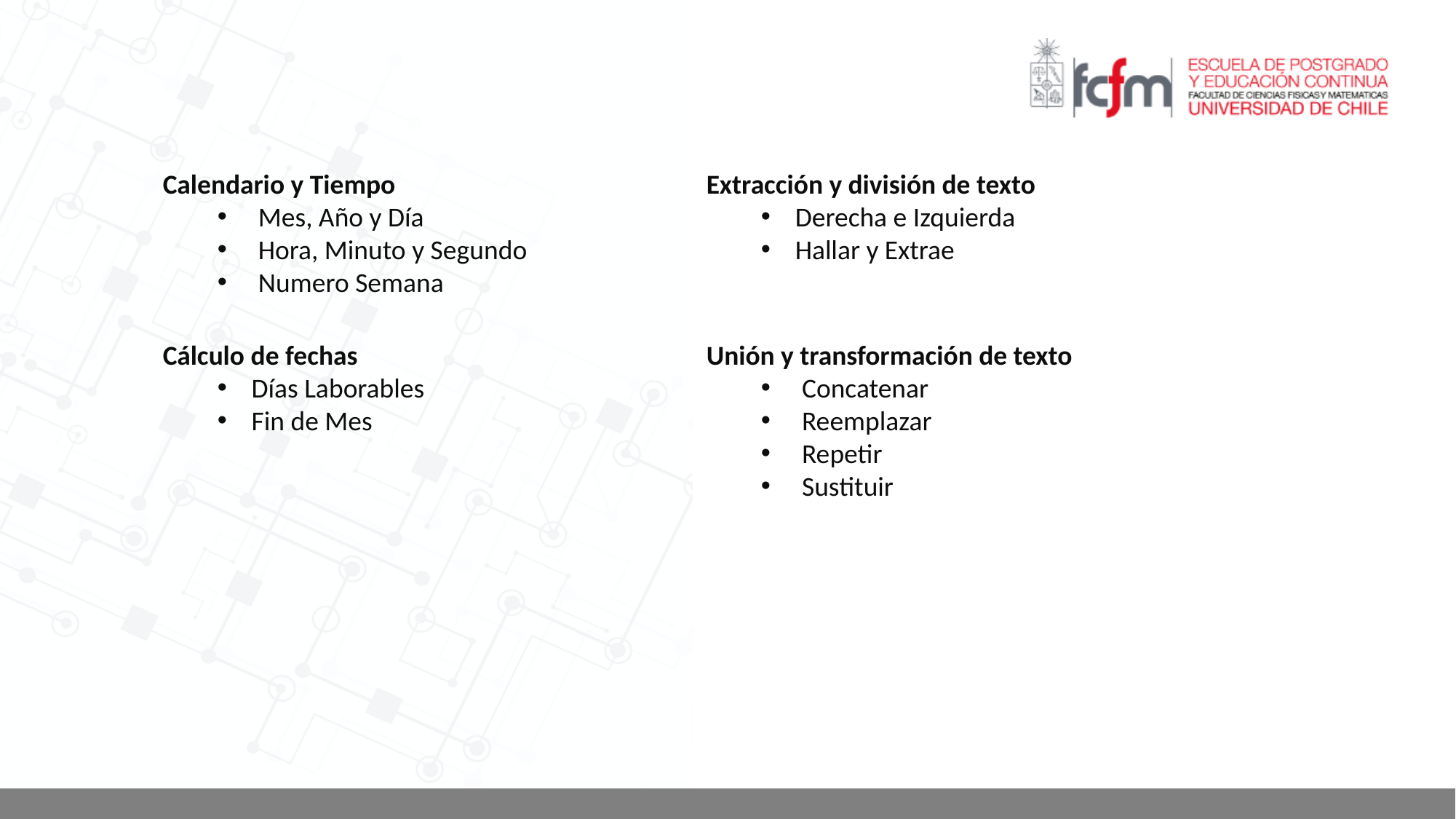

Extracción y división de texto
Derecha e Izquierda
Hallar y Extrae
Calendario y Tiempo
Mes, Año y Día
Hora, Minuto y Segundo
Numero Semana
Cálculo de fechas
Días Laborables
Fin de Mes

Unión y transformación de texto
Concatenar
Reemplazar
Repetir
Sustituir